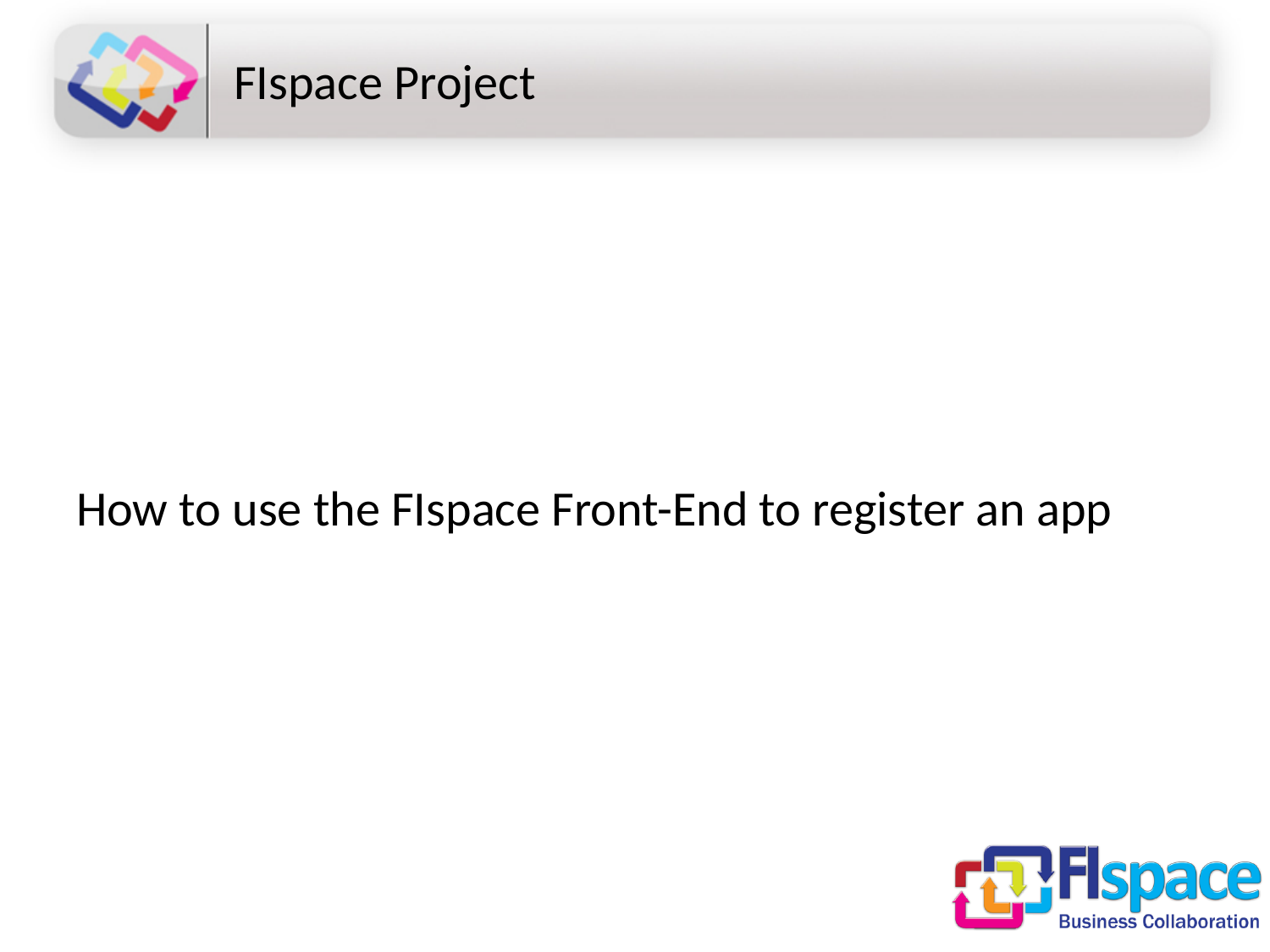

# FIspace Project
How to use the FIspace Front-End to register an app